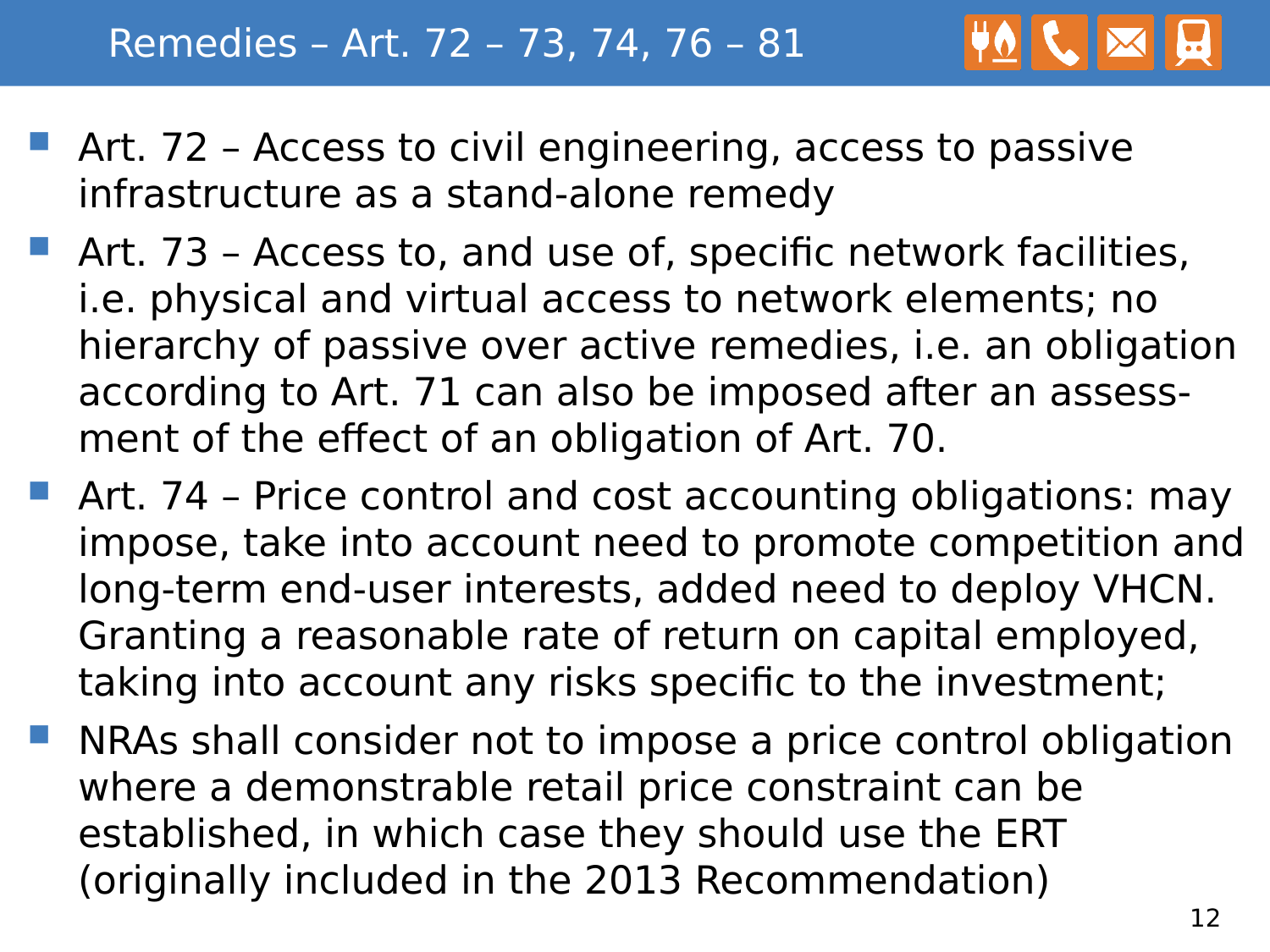

# Remedies – Art. 72 – 73, 74, 76 – 81
Art. 72 – Access to civil engineering, access to passive infrastructure as a stand-alone remedy
Art. 73 – Access to, and use of, specific network facilities, i.e. physical and virtual access to network elements; no hierarchy of passive over active remedies, i.e. an obligation according to Art. 71 can also be imposed after an assess-ment of the effect of an obligation of Art. 70.
Art. 74 – Price control and cost accounting obligations: may impose, take into account need to promote competition and long-term end-user interests, added need to deploy VHCN. Granting a reasonable rate of return on capital employed, taking into account any risks specific to the investment;
NRAs shall consider not to impose a price control obligation where a demonstrable retail price constraint can be established, in which case they should use the ERT (originally included in the 2013 Recommendation)
12